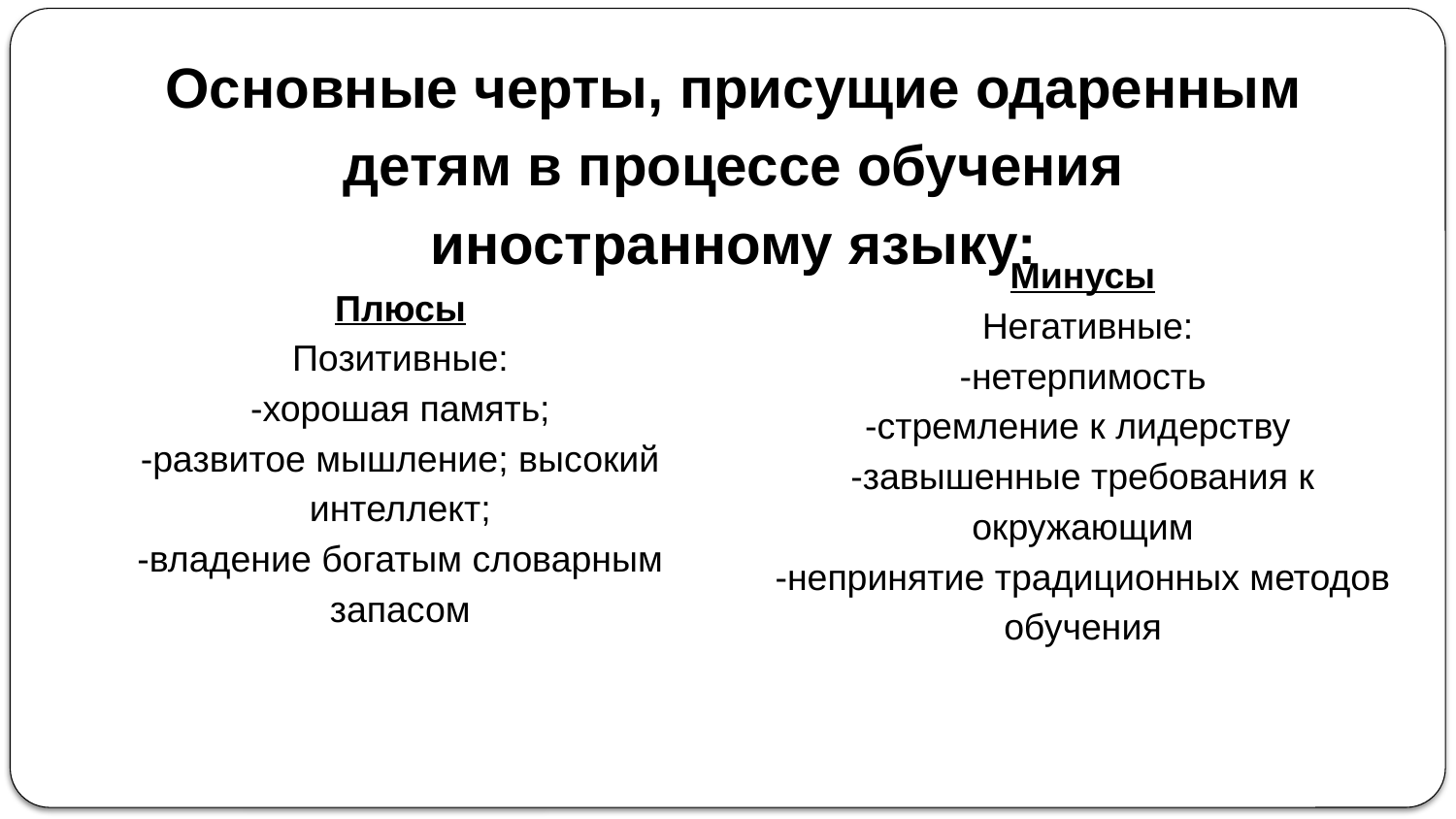

Основные черты, присущие одаренным детям в процессе обучения иностранному языку:

Плюсы
Позитивные:
-хорошая память;
-развитое мышление; высокий интеллект;
-владение богатым словарным запасом

Минусы
 Негативные:
-нетерпимость
-стремление к лидерству
-завышенные требования к окружающим
-непринятие традиционных методов обучения